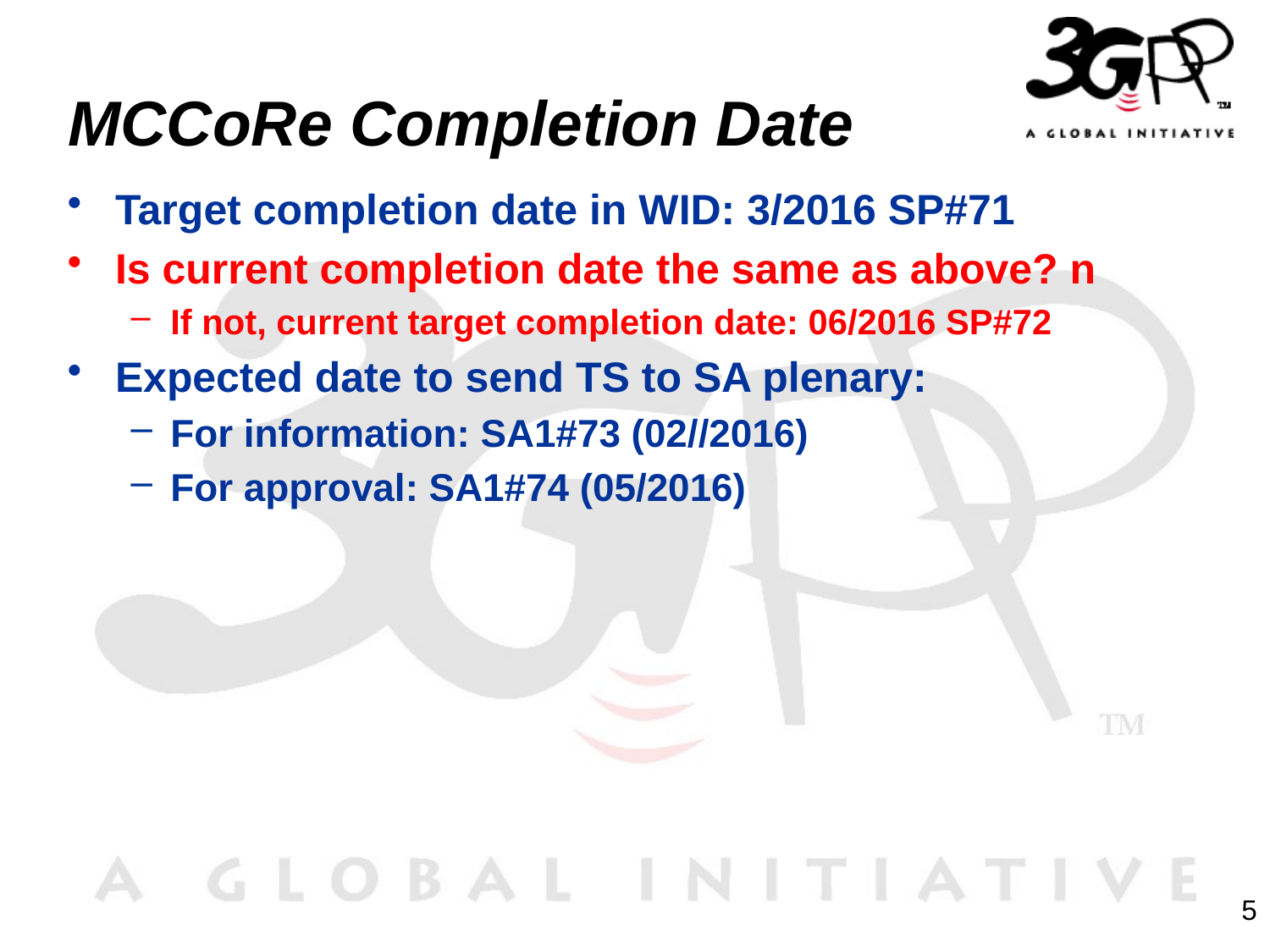

# MCCoRe Completion Date
Target completion date in WID: 3/2016 SP#71
Is current completion date the same as above? n
If not, current target completion date: 06/2016 SP#72
Expected date to send TS to SA plenary:
For information: SA1#73 (02//2016)
For approval: SA1#74 (05/2016)

5